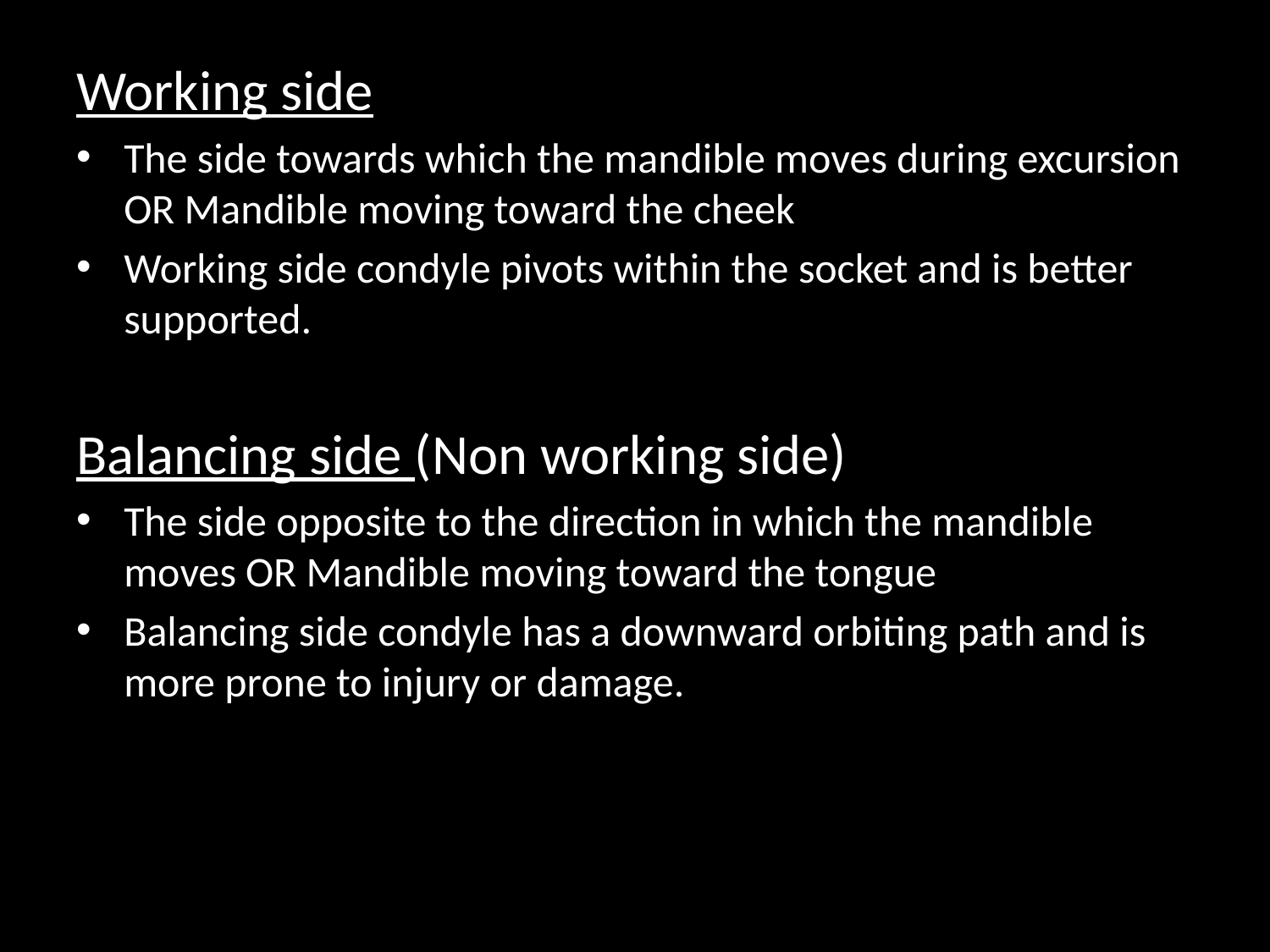

Working side
The side towards which the mandible moves during excursion OR Mandible moving toward the cheek
Working side condyle pivots within the socket and is better supported.

Balancing side (Non working side)
The side opposite to the direction in which the mandible moves OR Mandible moving toward the tongue
Balancing side condyle has a downward orbiting path and is more prone to injury or damage.